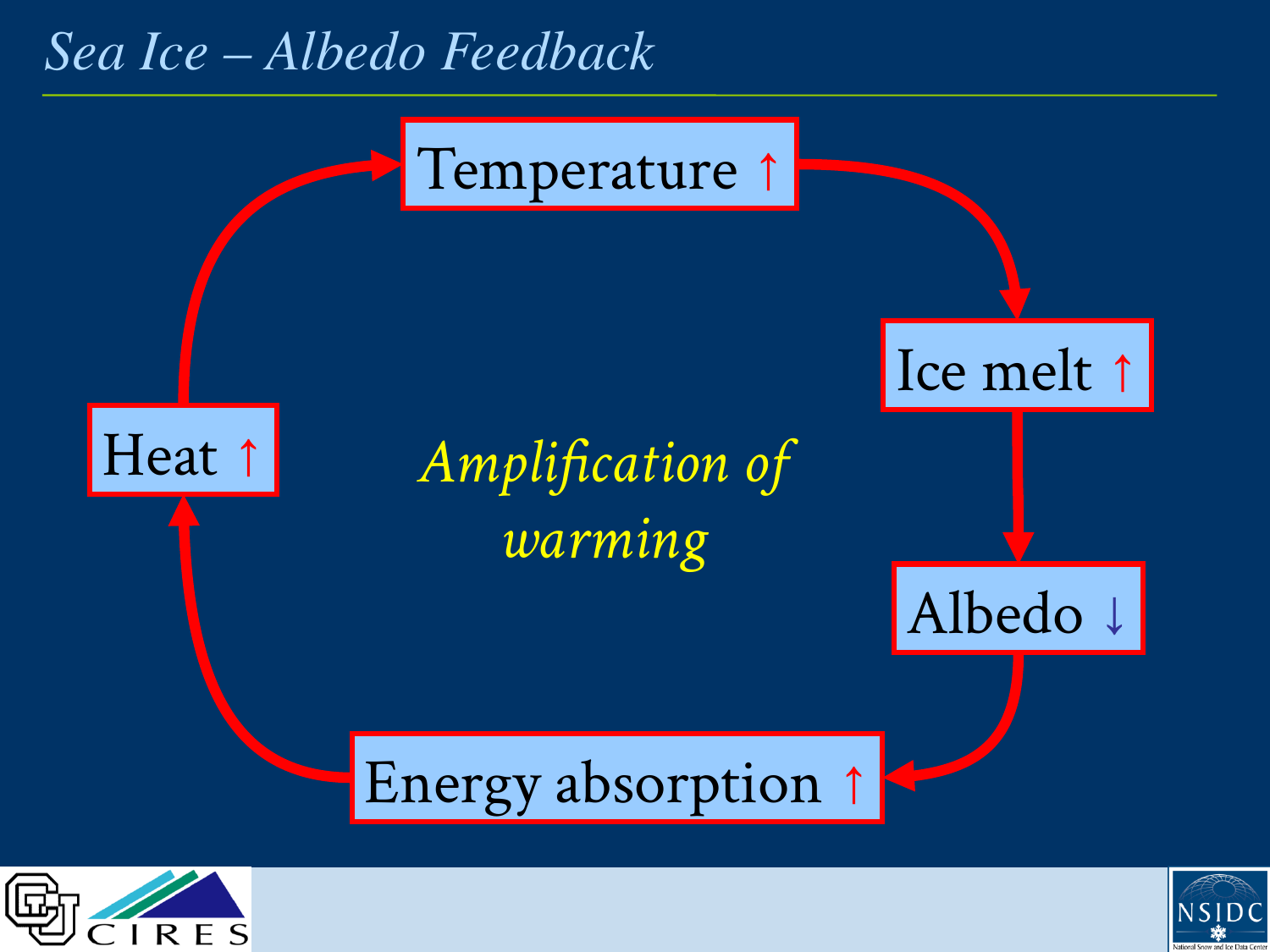

# Sea Ice – Albedo Feedback
Temperature ↑
Ice melt ↑
Heat ↑
Amplification of warming
Albedo ↓
Energy absorption ↑